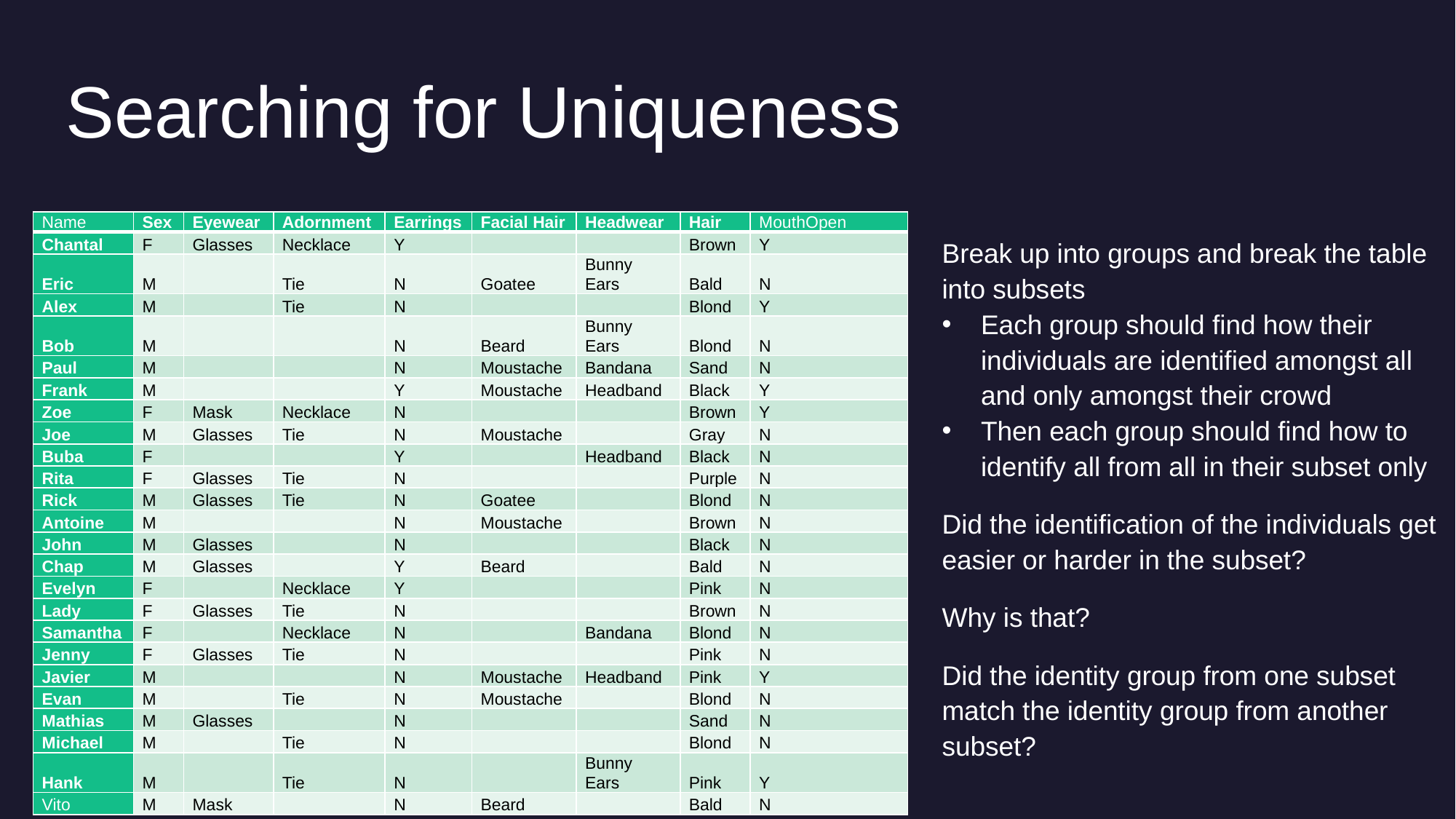

# Searching for Uniqueness
| Name | Sex | Eyewear | Adornment | Earrings | Facial Hair | Headwear | Hair | MouthOpen |
| --- | --- | --- | --- | --- | --- | --- | --- | --- |
| Chantal | F | Glasses | Necklace | Y |  |  | Brown | Y |
| Eric | M |  | Tie | N | Goatee | Bunny Ears | Bald | N |
| Alex | M |  | Tie | N |  |  | Blond | Y |
| Bob | M |  |  | N | Beard | Bunny Ears | Blond | N |
| Paul | M |  |  | N | Moustache | Bandana | Sand | N |
| Frank | M |  |  | Y | Moustache | Headband | Black | Y |
| Zoe | F | Mask | Necklace | N |  |  | Brown | Y |
| Joe | M | Glasses | Tie | N | Moustache |  | Gray | N |
| Buba | F |  |  | Y |  | Headband | Black | N |
| Rita | F | Glasses | Tie | N |  |  | Purple | N |
| Rick | M | Glasses | Tie | N | Goatee |  | Blond | N |
| Antoine | M |  |  | N | Moustache |  | Brown | N |
| John | M | Glasses |  | N |  |  | Black | N |
| Chap | M | Glasses |  | Y | Beard |  | Bald | N |
| Evelyn | F |  | Necklace | Y |  |  | Pink | N |
| Lady | F | Glasses | Tie | N |  |  | Brown | N |
| Samantha | F |  | Necklace | N |  | Bandana | Blond | N |
| Jenny | F | Glasses | Tie | N |  |  | Pink | N |
| Javier | M |  |  | N | Moustache | Headband | Pink | Y |
| Evan | M |  | Tie | N | Moustache |  | Blond | N |
| Mathias | M | Glasses |  | N |  |  | Sand | N |
| Michael | M |  | Tie | N |  |  | Blond | N |
| Hank | M |  | Tie | N |  | Bunny Ears | Pink | Y |
| Vito | M | Mask |  | N | Beard |  | Bald | N |
Break up into groups and break the table into subsets
Each group should find how their individuals are identified amongst all and only amongst their crowd
Then each group should find how to identify all from all in their subset only
Did the identification of the individuals get easier or harder in the subset?
Why is that?
Did the identity group from one subset match the identity group from another subset?